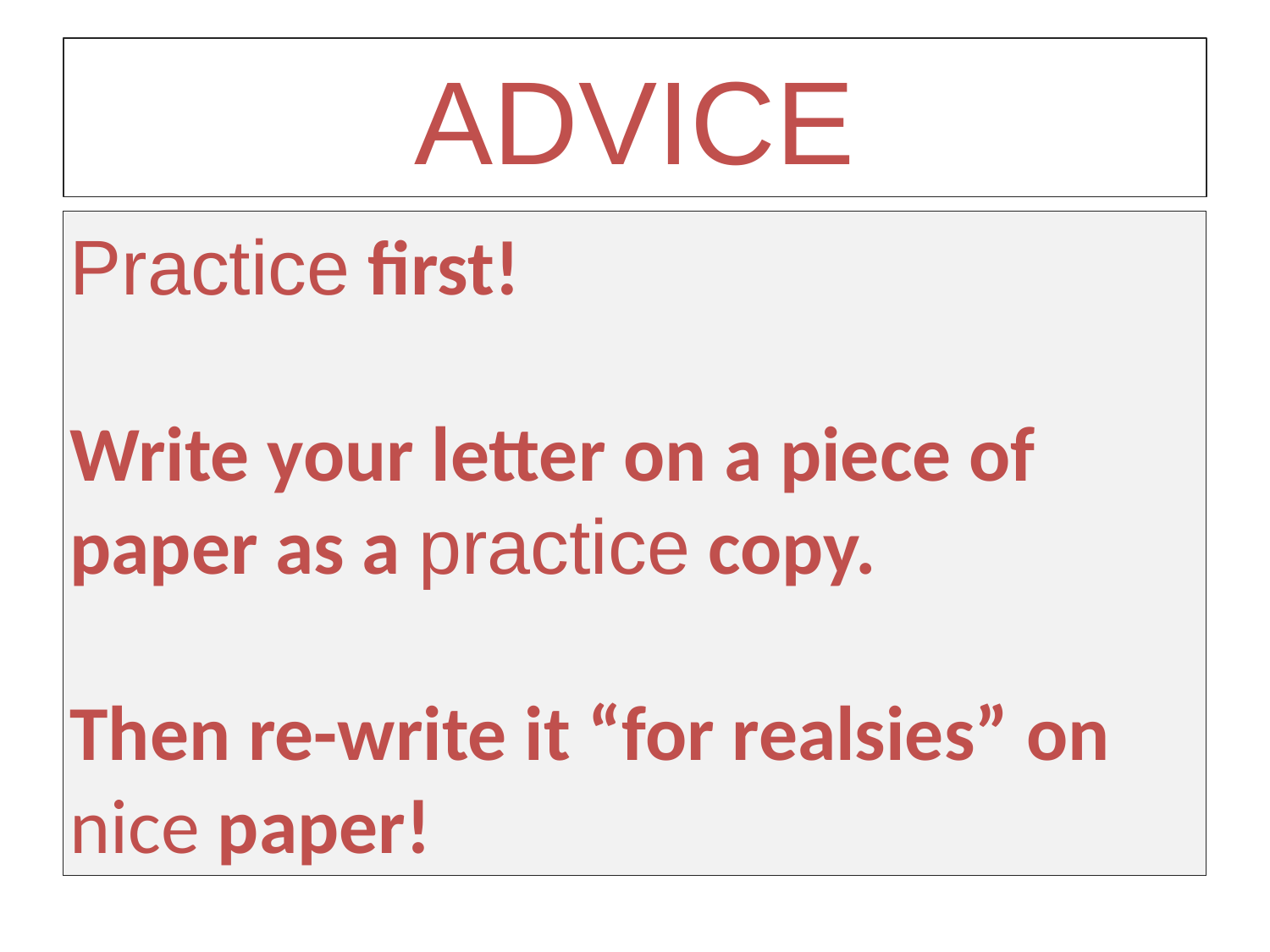

# ADVICE
Practice first!

Write your letter on a piece of paper as a practice copy.

Then re-write it “for realsies” on nice paper!